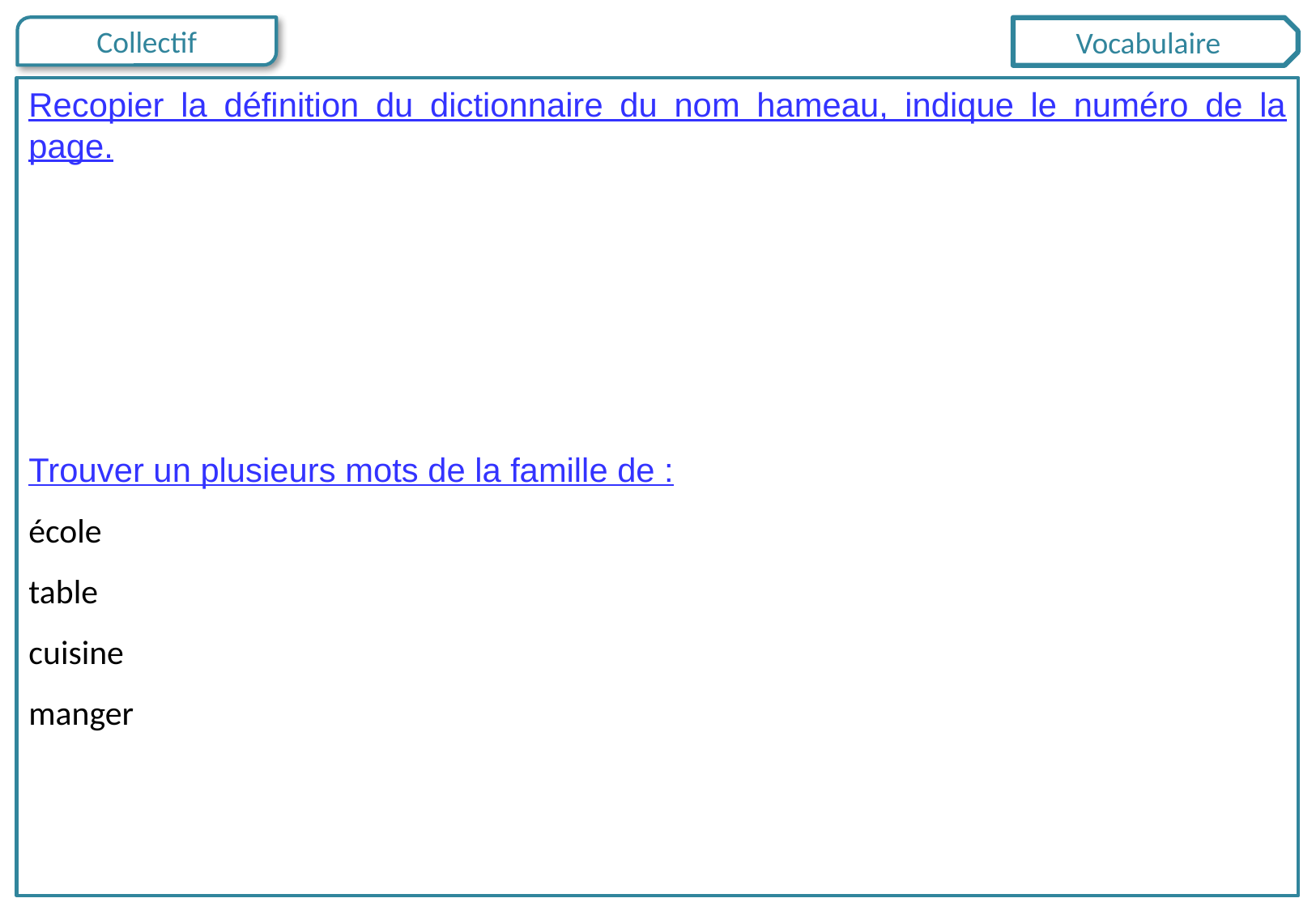

Vocabulaire
Recopier la définition du dictionnaire du nom hameau, indique le numéro de la page.

Trouver un plusieurs mots de la famille de :
école
table
cuisine
manger